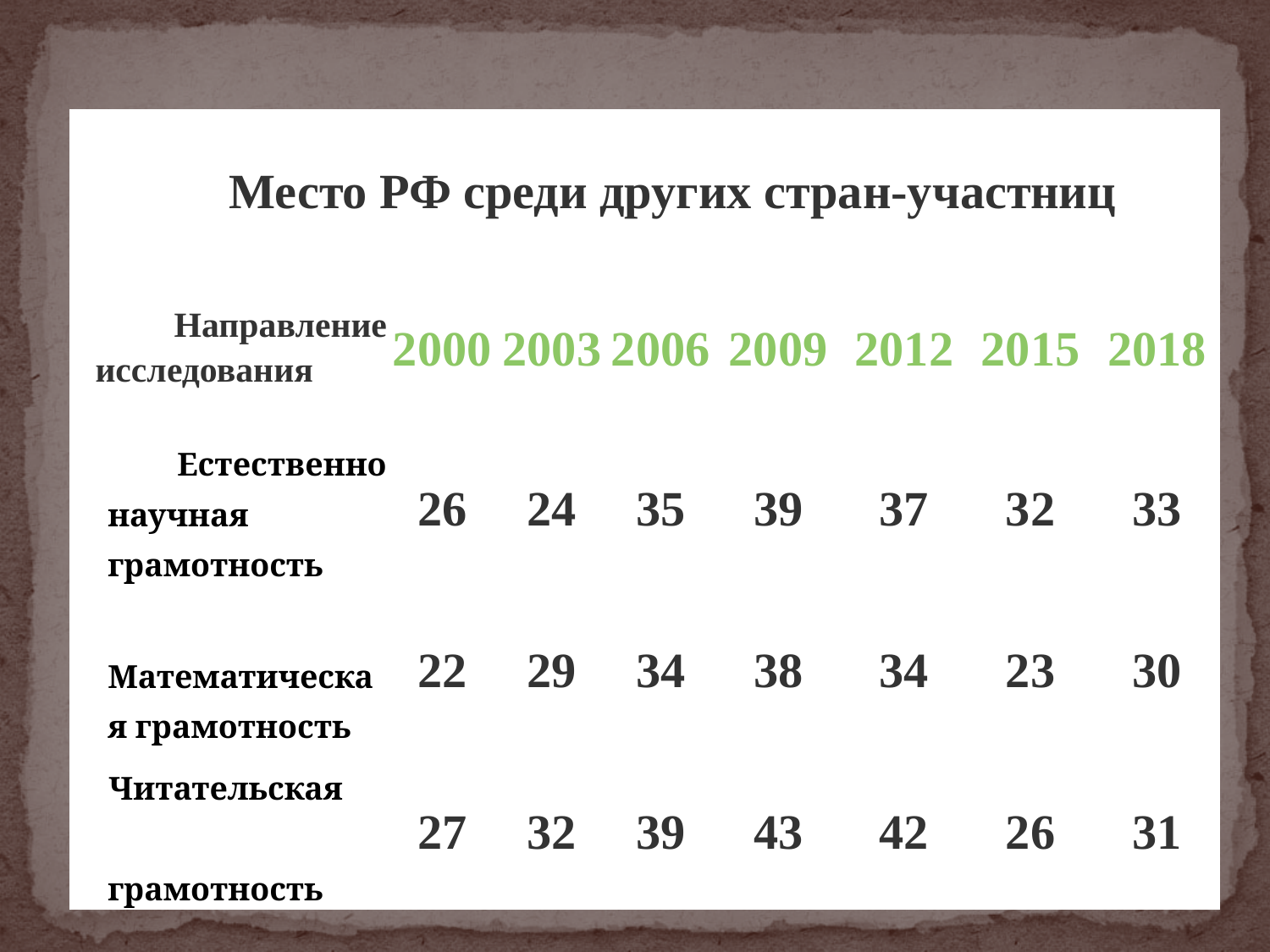

| Место РФ среди других стран-участниц |  |  |  |  |  |  |  |
| --- | --- | --- | --- | --- | --- | --- | --- |
| Направление исследования | 2000 | 2003 | 2006 | 2009 | 2012 | 2015 | 2018 |
| Естественно научная грамотность | 26 | 24 | 35 | 39 | 37 | 32 | 33 |
| Математическая грамотность | 22 | 29 | 34 | 38 | 34 | 23 | 30 |
| Читательская грамотность | 27 | 32 | 39 | 43 | 42 | 26 | 31 |